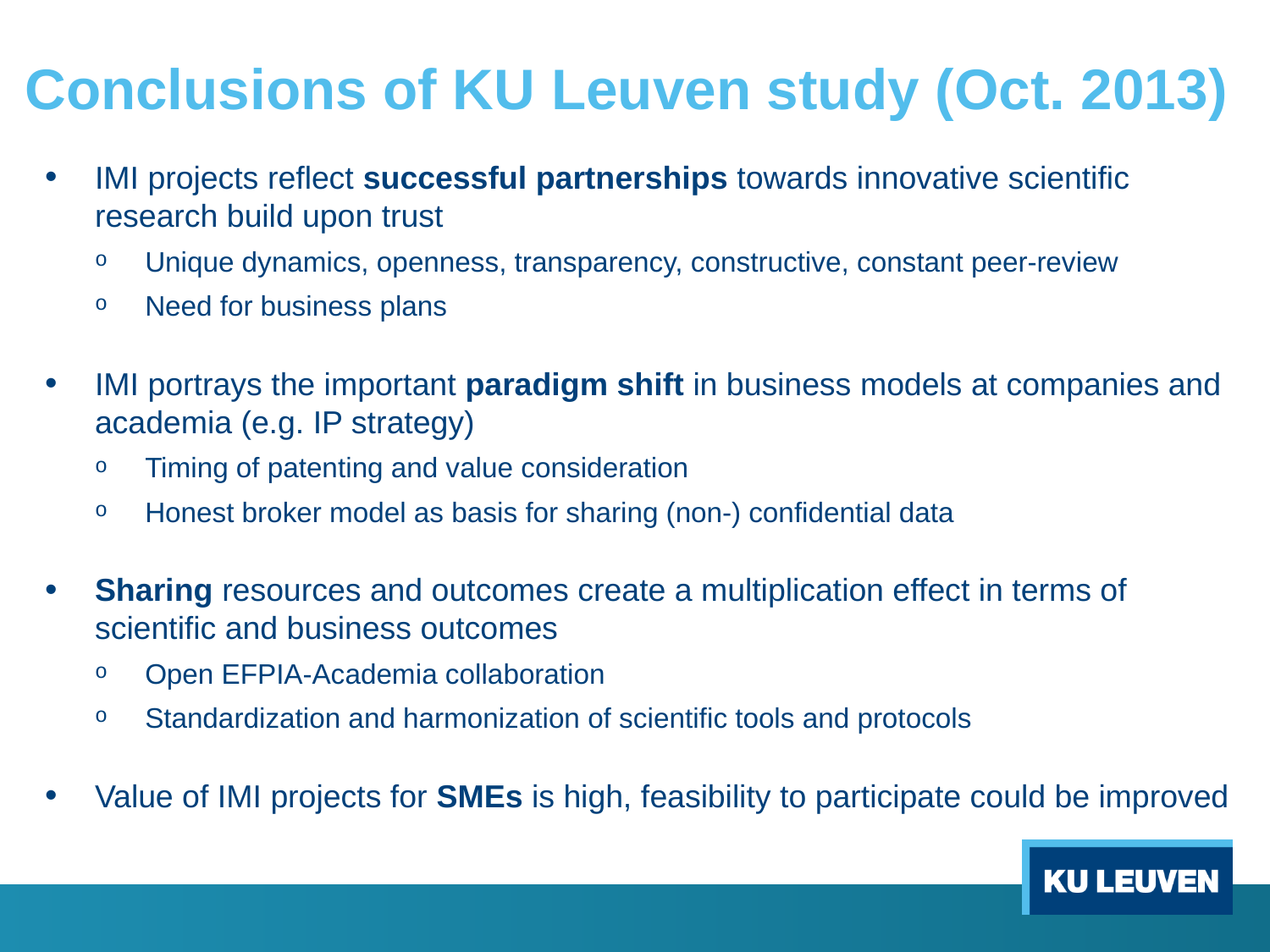

# Conclusions of KU Leuven study (Oct. 2013)
IMI projects reflect successful partnerships towards innovative scientific research build upon trust
Unique dynamics, openness, transparency, constructive, constant peer-review
Need for business plans
IMI portrays the important paradigm shift in business models at companies and academia (e.g. IP strategy)
Timing of patenting and value consideration
Honest broker model as basis for sharing (non-) confidential data
Sharing resources and outcomes create a multiplication effect in terms of scientific and business outcomes
Open EFPIA-Academia collaboration
Standardization and harmonization of scientific tools and protocols
Value of IMI projects for SMEs is high, feasibility to participate could be improved